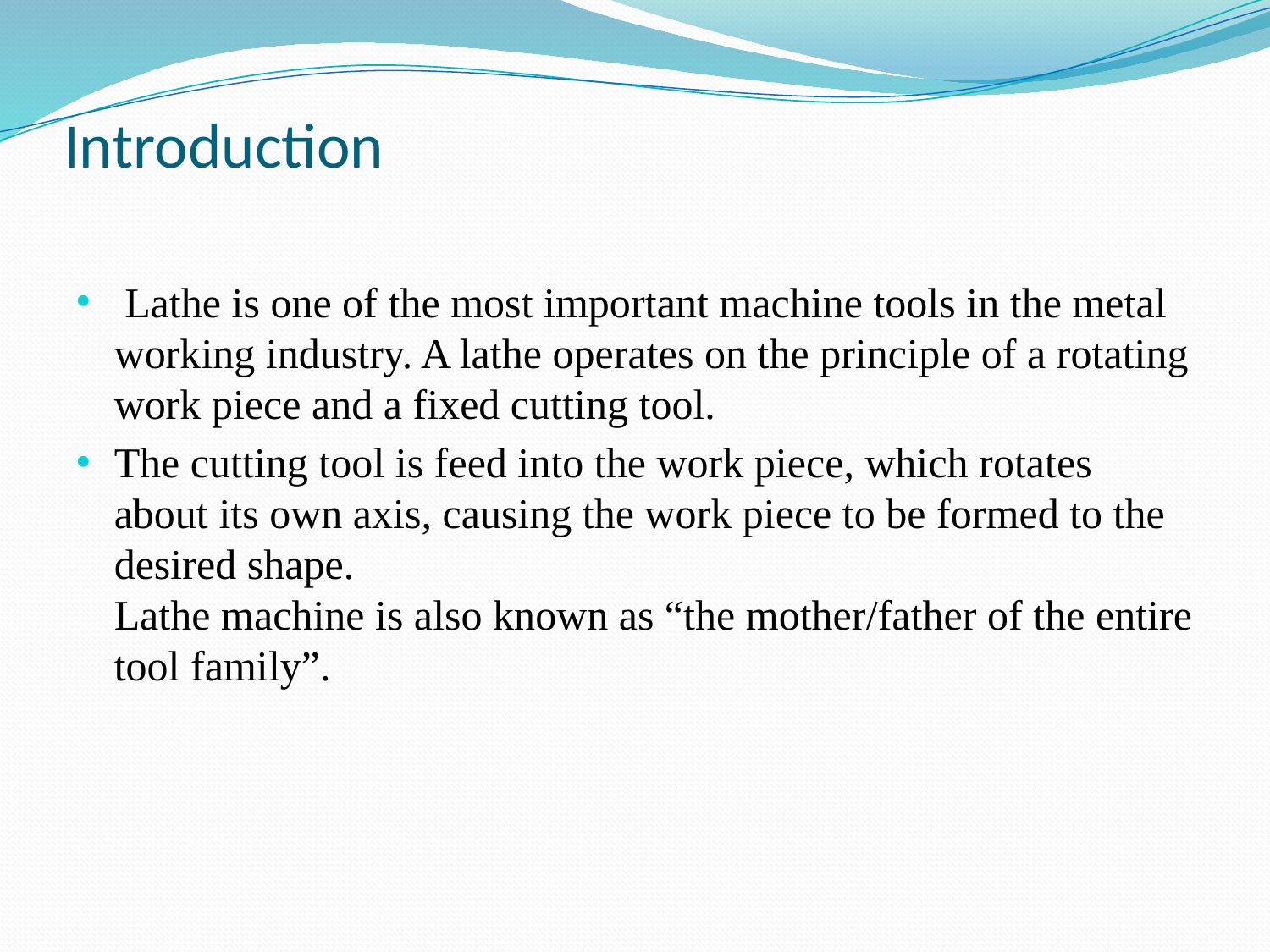

# Introduction
 Lathe is one of the most important machine tools in the metal working industry. A lathe operates on the principle of a rotating work piece and a fixed cutting tool.
The cutting tool is feed into the work piece, which rotates about its own axis, causing the work piece to be formed to the desired shape.
Lathe machine is also known as “the mother/father of the entire tool family”.